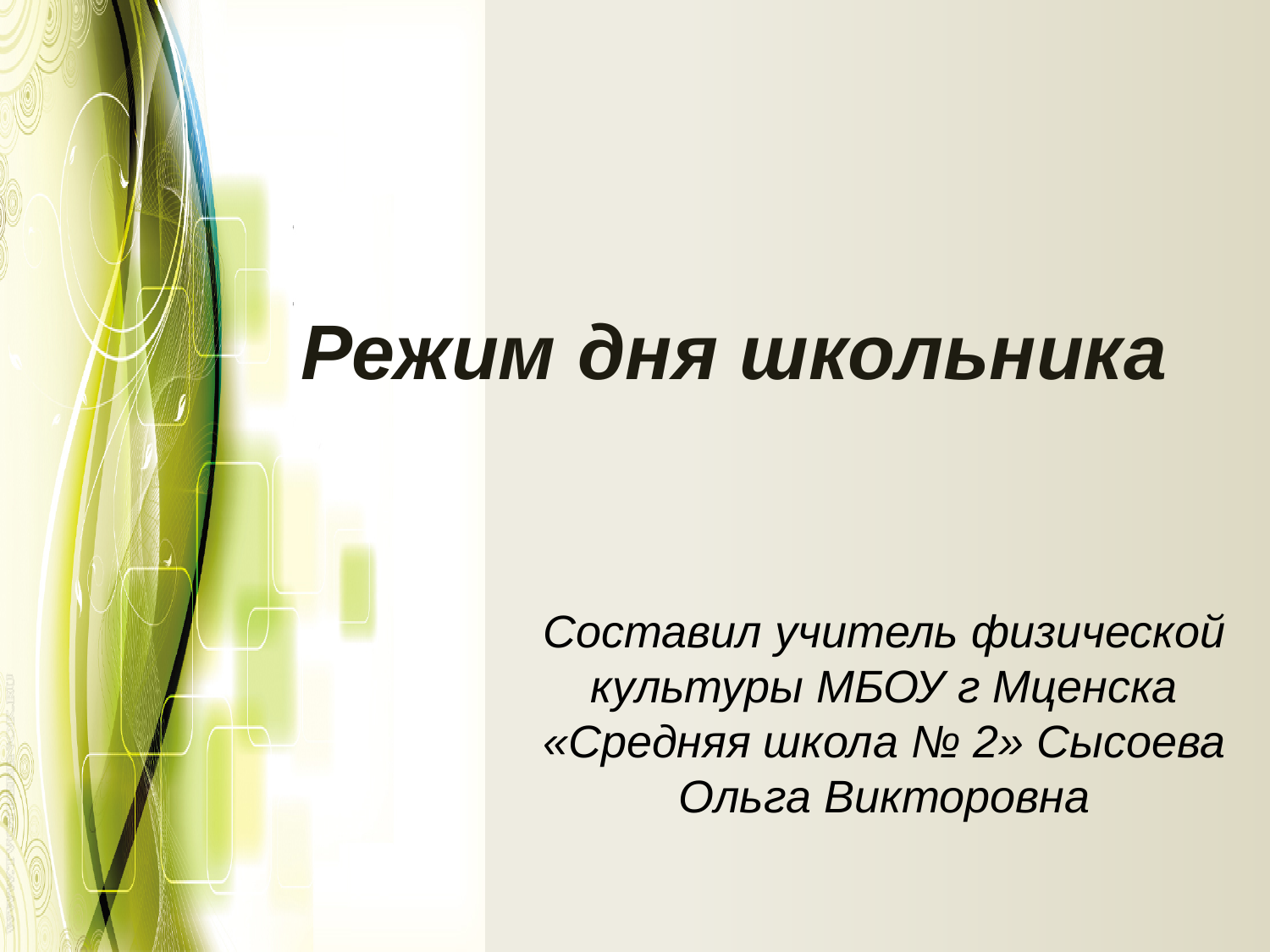

# Режим дня школьника
Составил учитель физической культуры МБОУ г Мценска «Средняя школа № 2» Сысоева Ольга Викторовна